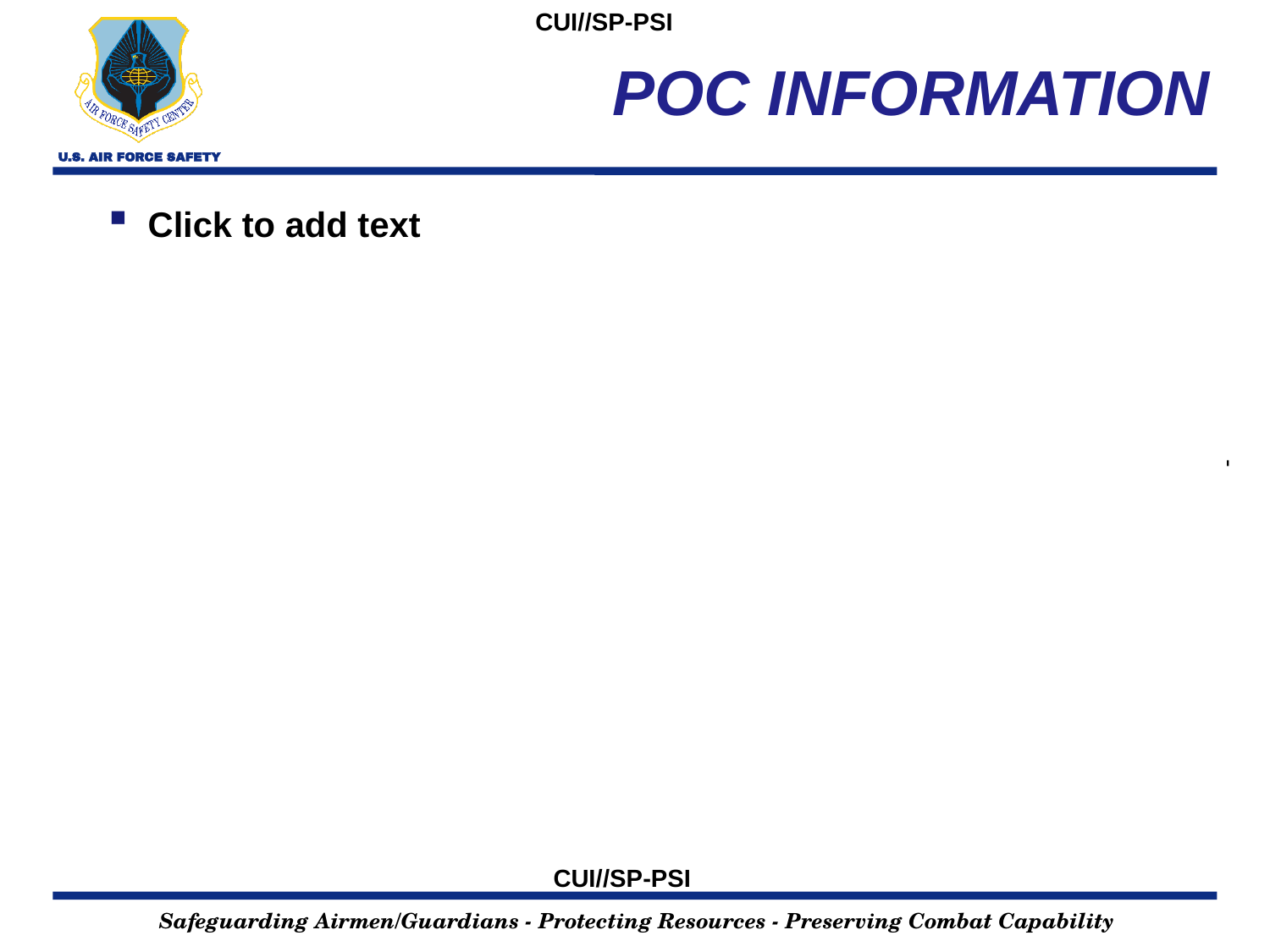

CUI//SP-PSI
# POC INFORMATION
Click to add text

CUI//SP-PSI